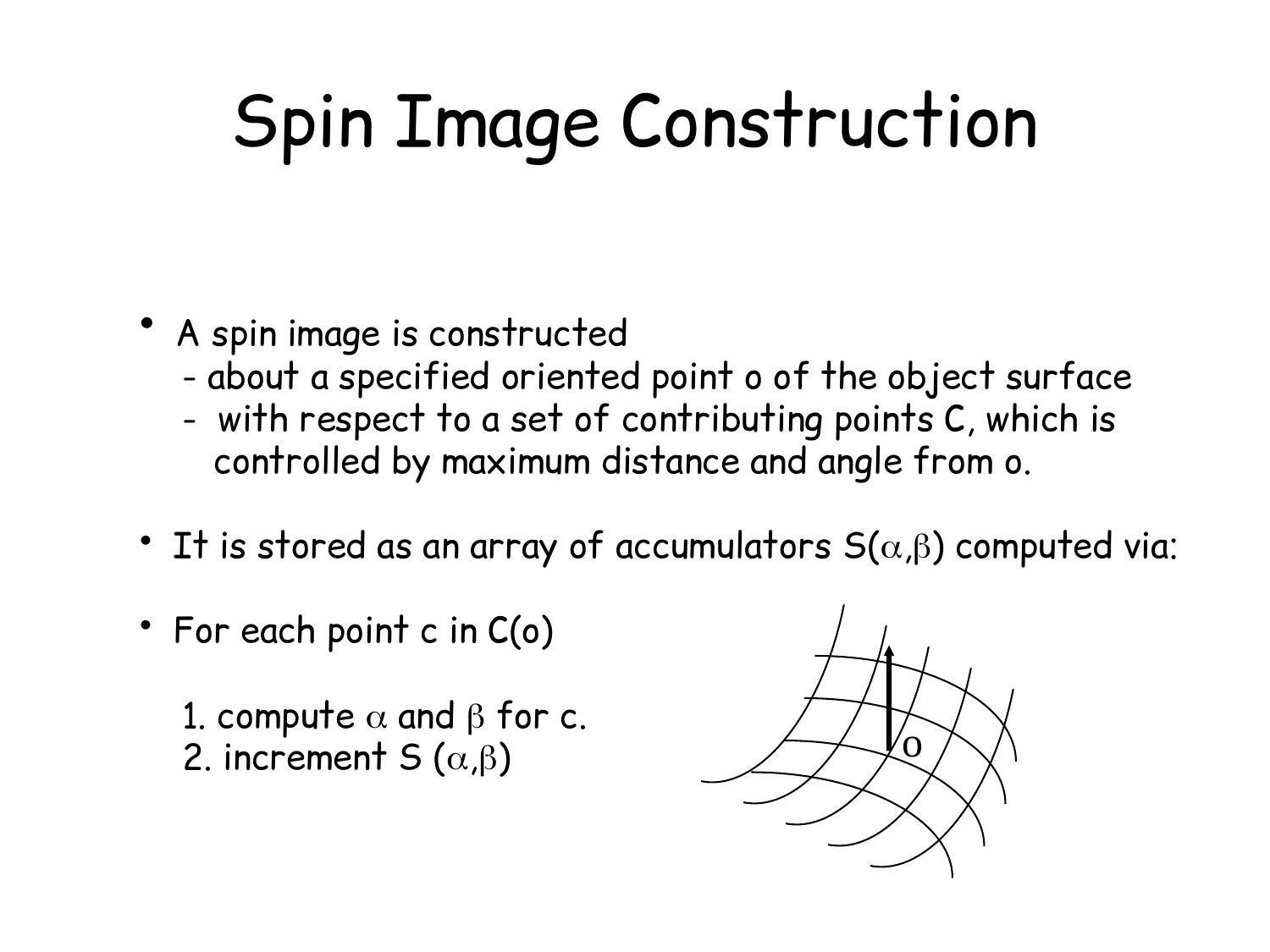

# Spin Image Construction
  A spin image is constructed
    - about a specified oriented point o of the object surface
    -  with respect to a set of contributing points C, which is
       controlled by maximum distance and angle from o.

  It is stored as an array of accumulators S(α,β) computed via:

  For each point c in C(o)

    1. compute α and β for c.
    2. increment S (α,β)

o